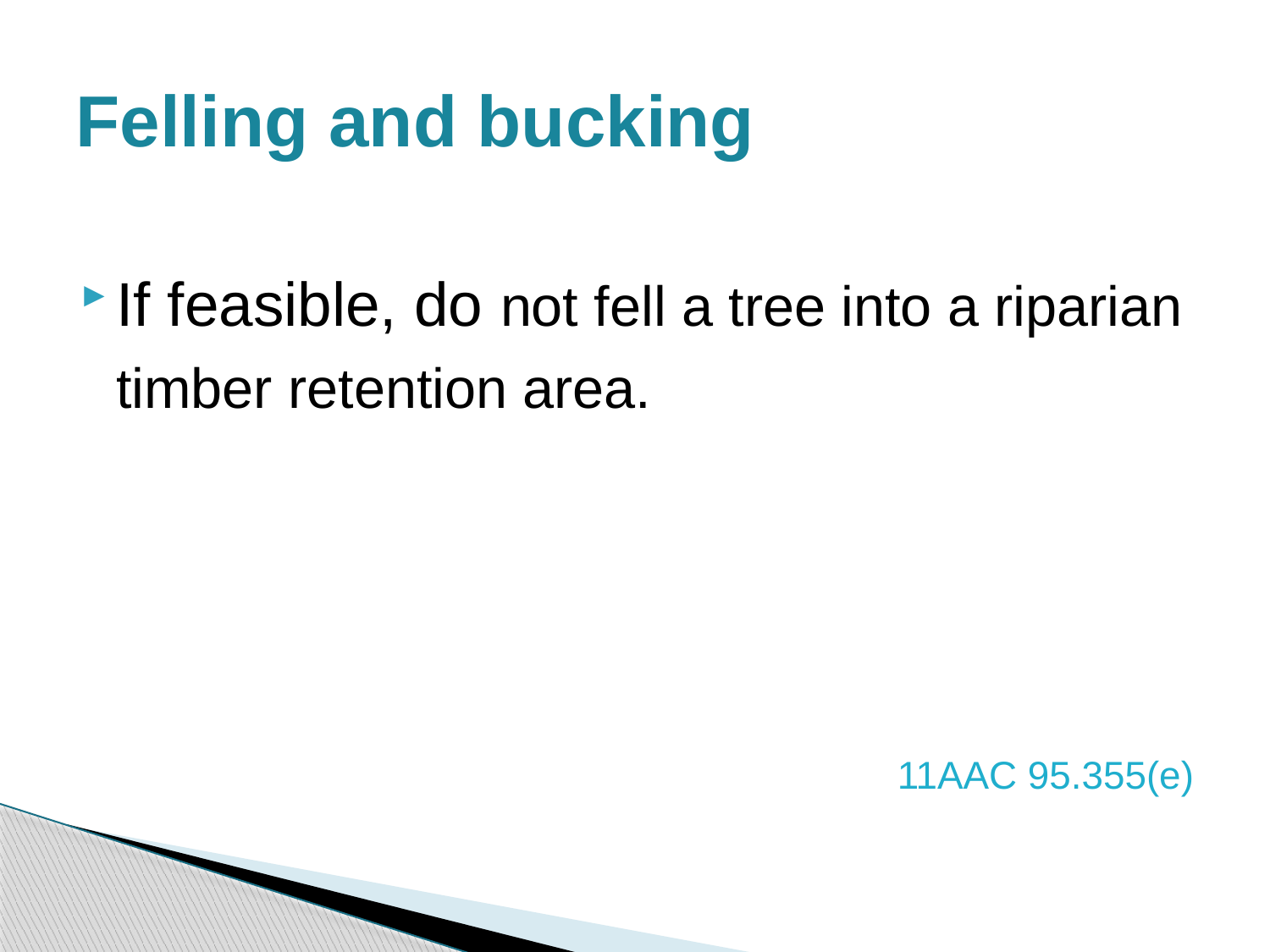

# Felling and bucking
If feasible, do not fell a tree into a riparian timber retention area.

 11AAC 95.355(e)